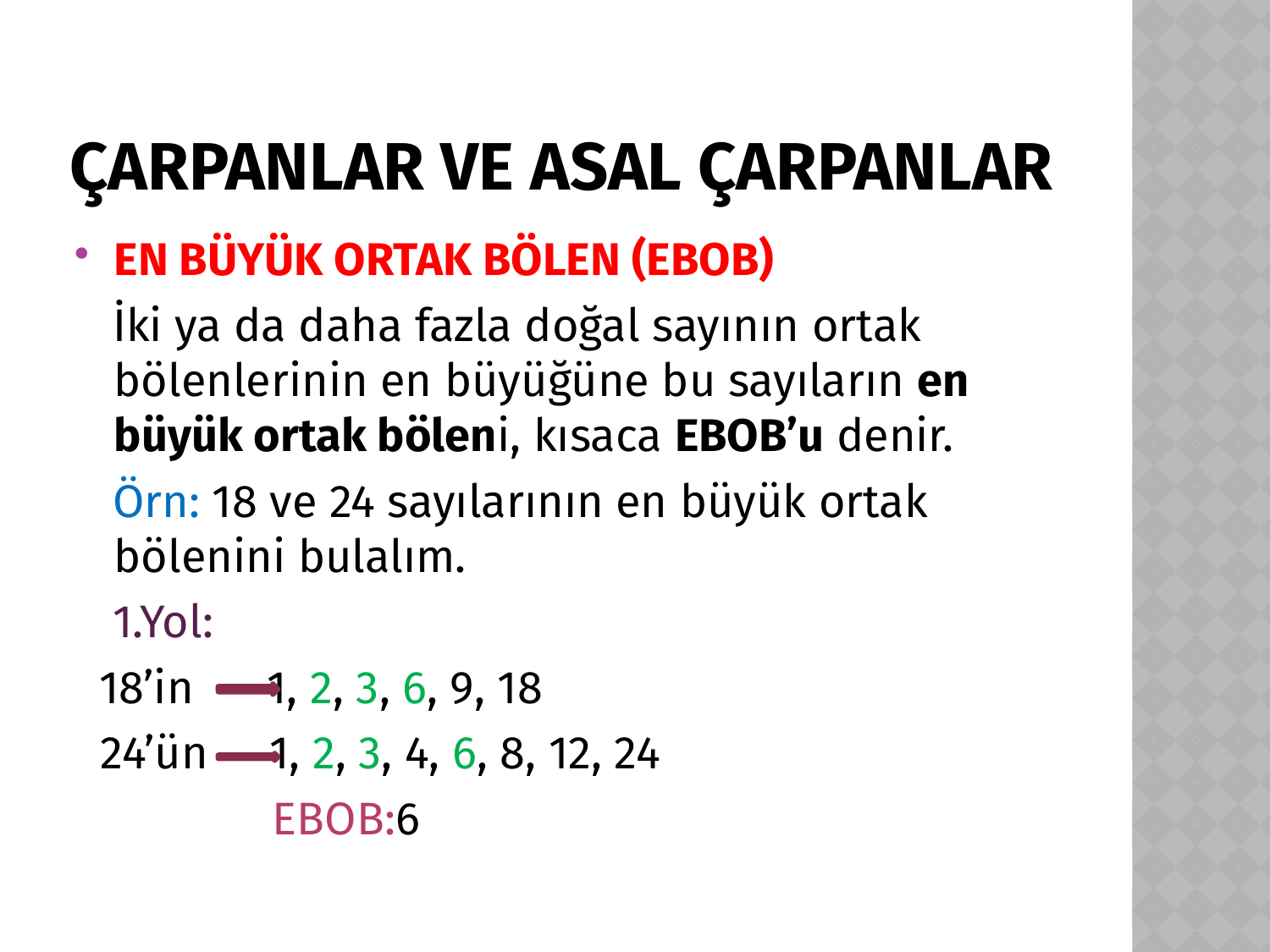

# Çarpanlar ve asal çarpanlar
EN BÜYÜK ORTAK BÖLEN (EBOB)
   İki ya da daha fazla doğal sayının ortak bölenlerinin en büyüğüne bu sayıların en büyük ortak böleni, kısaca EBOB’u denir.
   Örn: 18 ve 24 sayılarının en büyük ortak bölenini bulalım.
   1.Yol:
  18’in      1, 2, 3, 6, 9, 18
  24’ün     1, 2, 3, 4, 6, 8, 12, 24
                EBOB:6